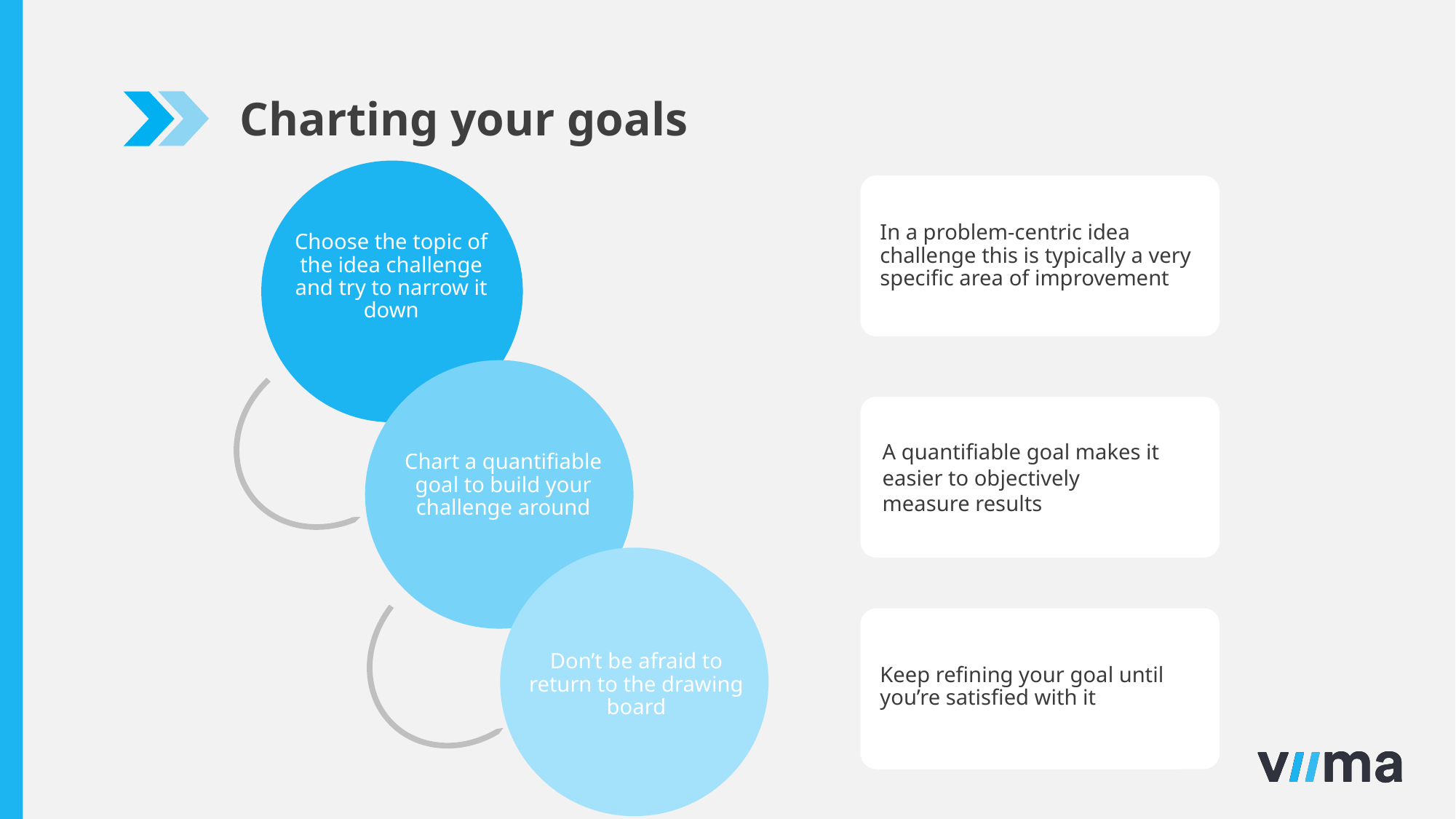

# Charting your goals

In a problem-centric idea challenge this is typically a very specific area of improvement

Choose the topic of the idea challenge and try to narrow it down

A quantifiable goal makes it
easier to objectively
measure results
Chart a quantifiable goal to build your challenge around

Don’t be afraid to return to the drawing board

Keep refining your goal until you’re satisfied with it